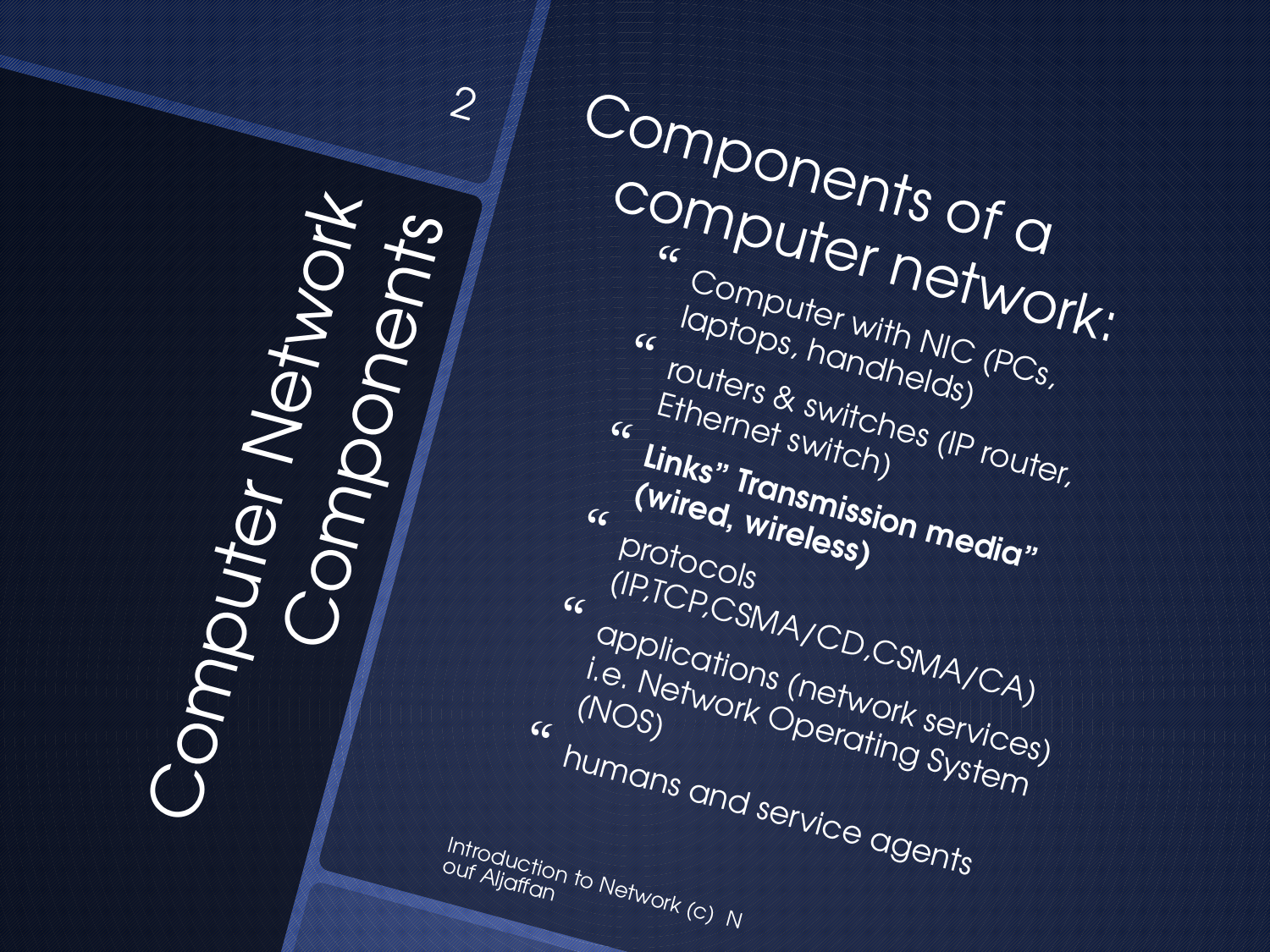

2
Components of a computer network:
Computer with NIC (PCs, laptops, handhelds)
routers & switches (IP router, Ethernet switch)
Links” Transmission media” (wired, wireless)
protocols (IP,TCP,CSMA/CD,CSMA/CA)
applications (network services)
i.e. Network Operating System (NOS)
humans and service agents
# Computer Network Components
Introduction to Network (c)  Nouf Aljaffan